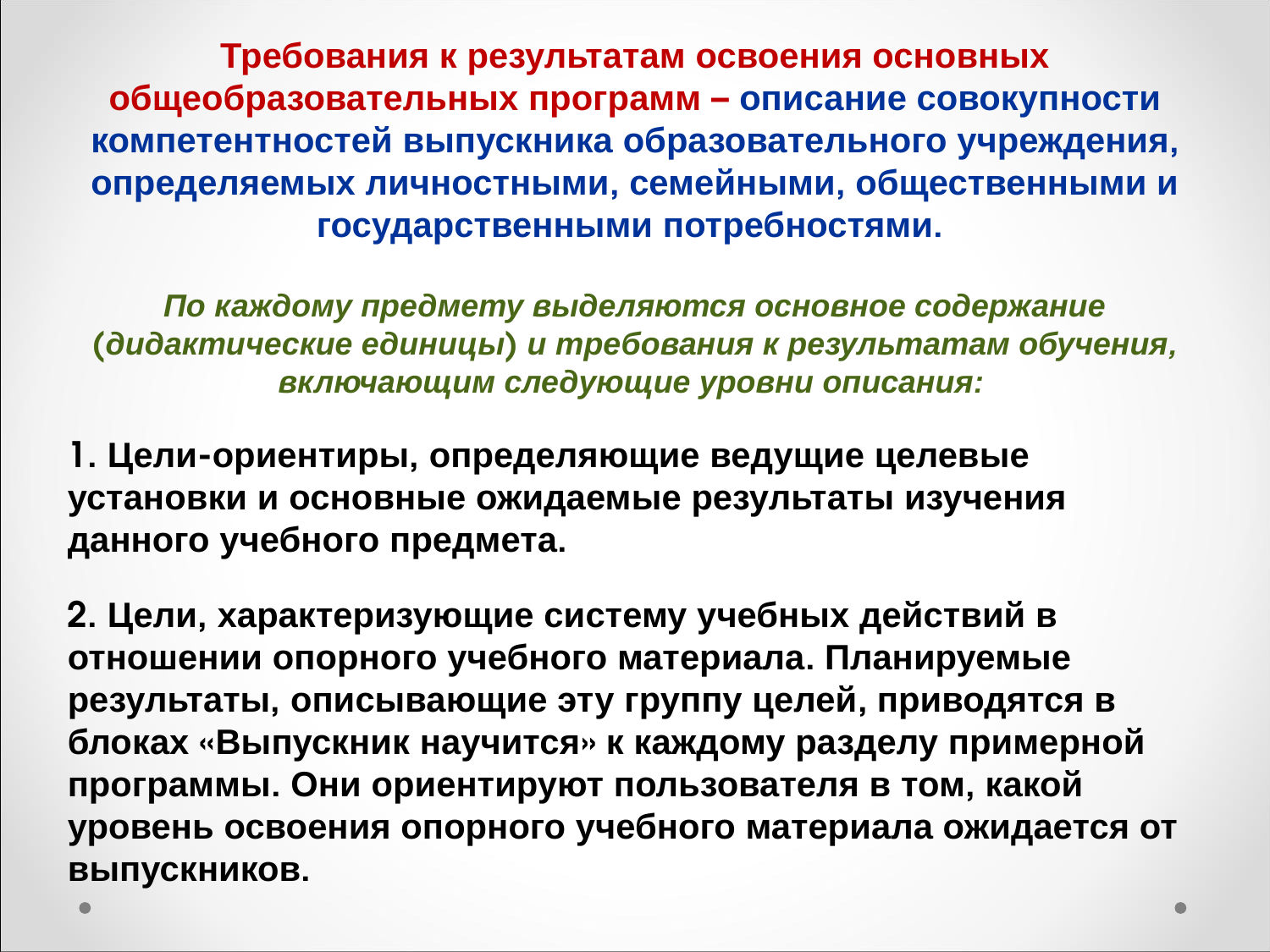

Требования к результатам освоения основных общеобразовательных программ – описание совокупности компетентностей выпускника образовательного учреждения, определяемых личностными, семейными, общественными и государственными потребностями.

По каждому предмету выделяются основное содержание (дидактические единицы) и требования к результатам обучения, включающим следующие уровни описания:

1. Цели-ориентиры, определяющие ведущие целевые установки и основные ожидаемые результаты изучения данного учебного предмета.

2. Цели, характеризующие систему учебных действий в отношении опорного учебного материала. Планируемые результаты, описывающие эту группу целей, приводятся в блоках «Выпускник научится» к каждому разделу примерной программы. Они ориентируют пользователя в том, какой уровень освоения опорного учебного материала ожидается от выпускников.